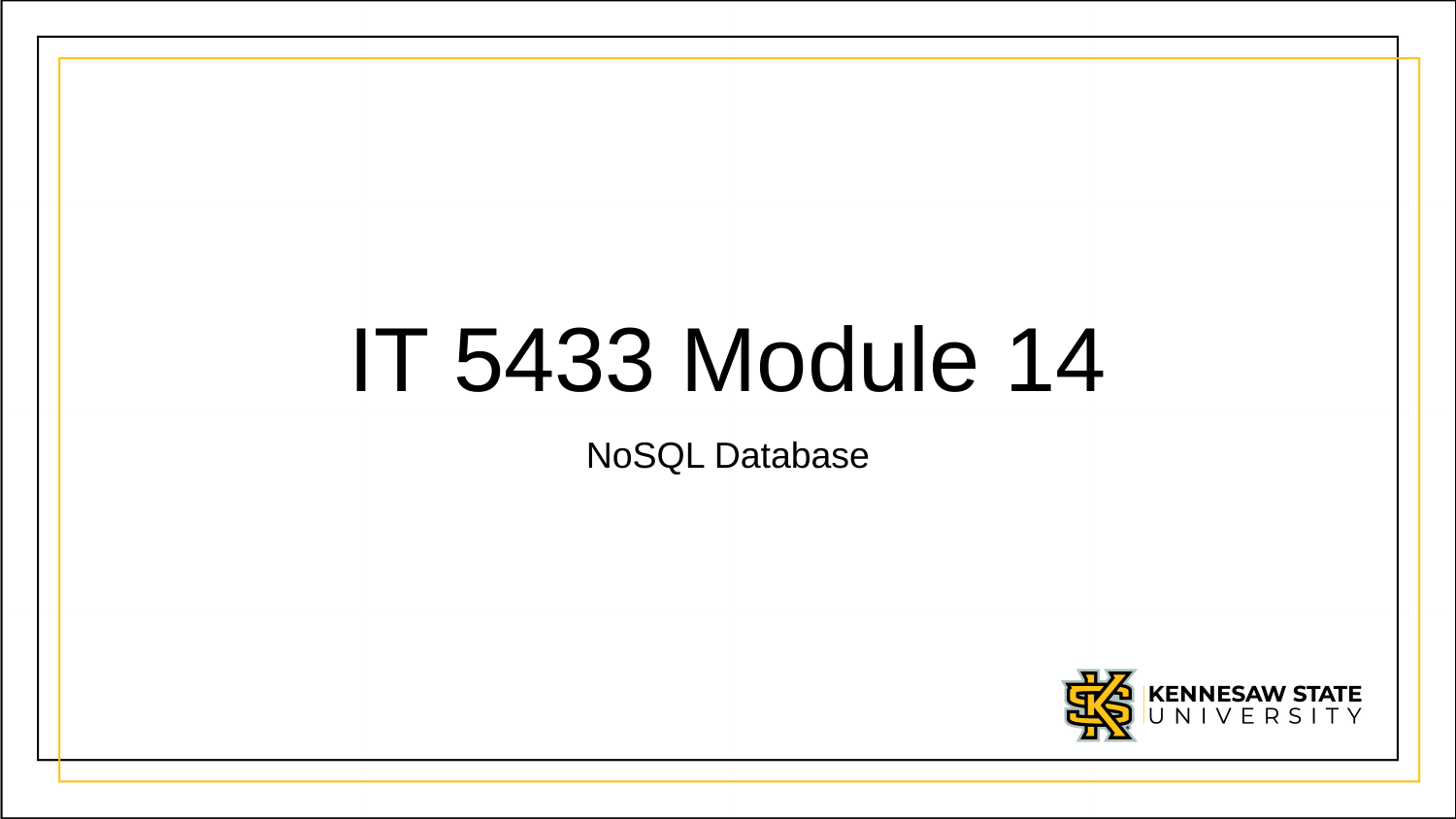

# IT 5433 Module 14
NoSQL Database